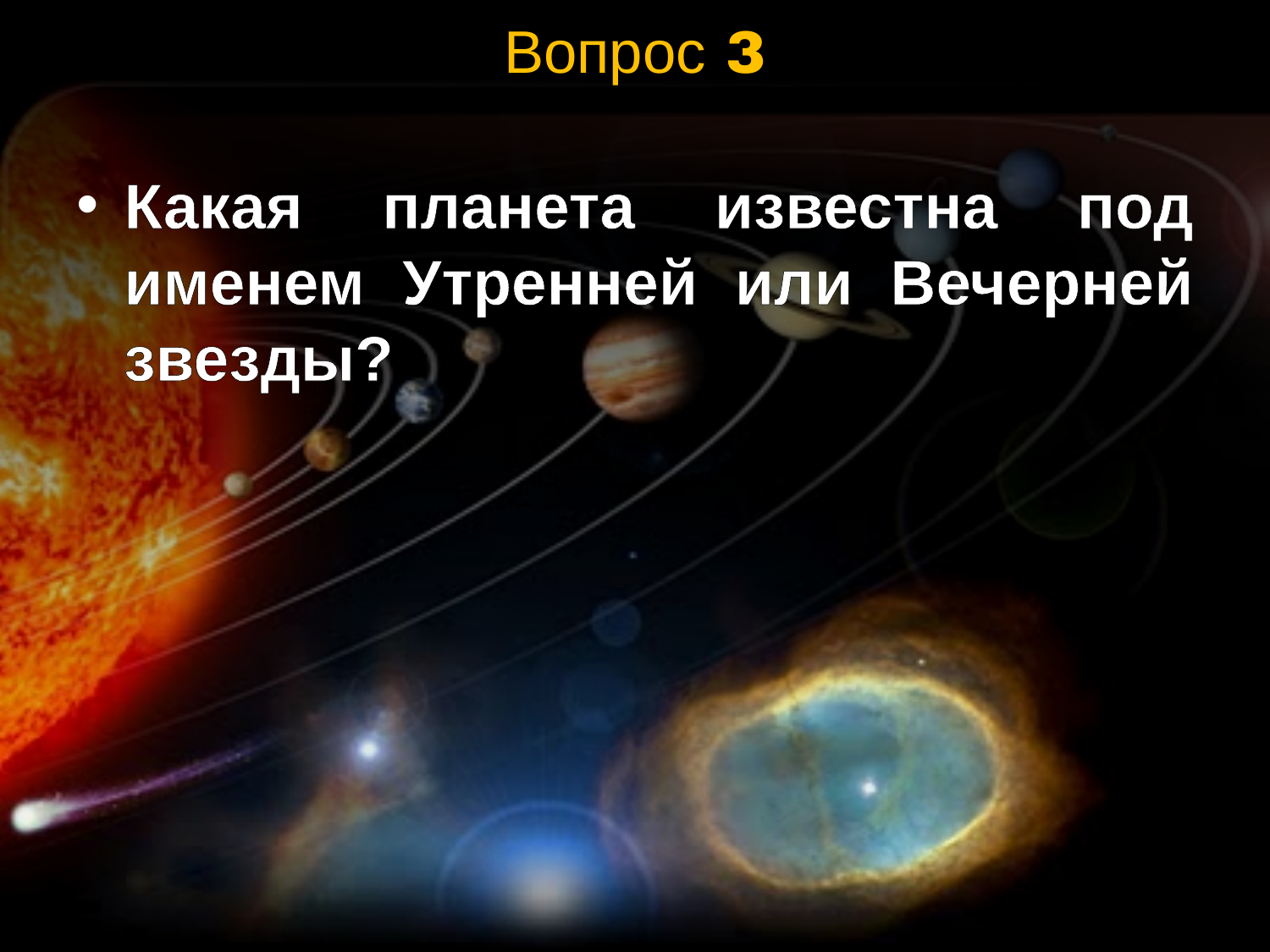

# Вопрос 3
Какая планета известна под именем Утренней или Вечерней звезды?